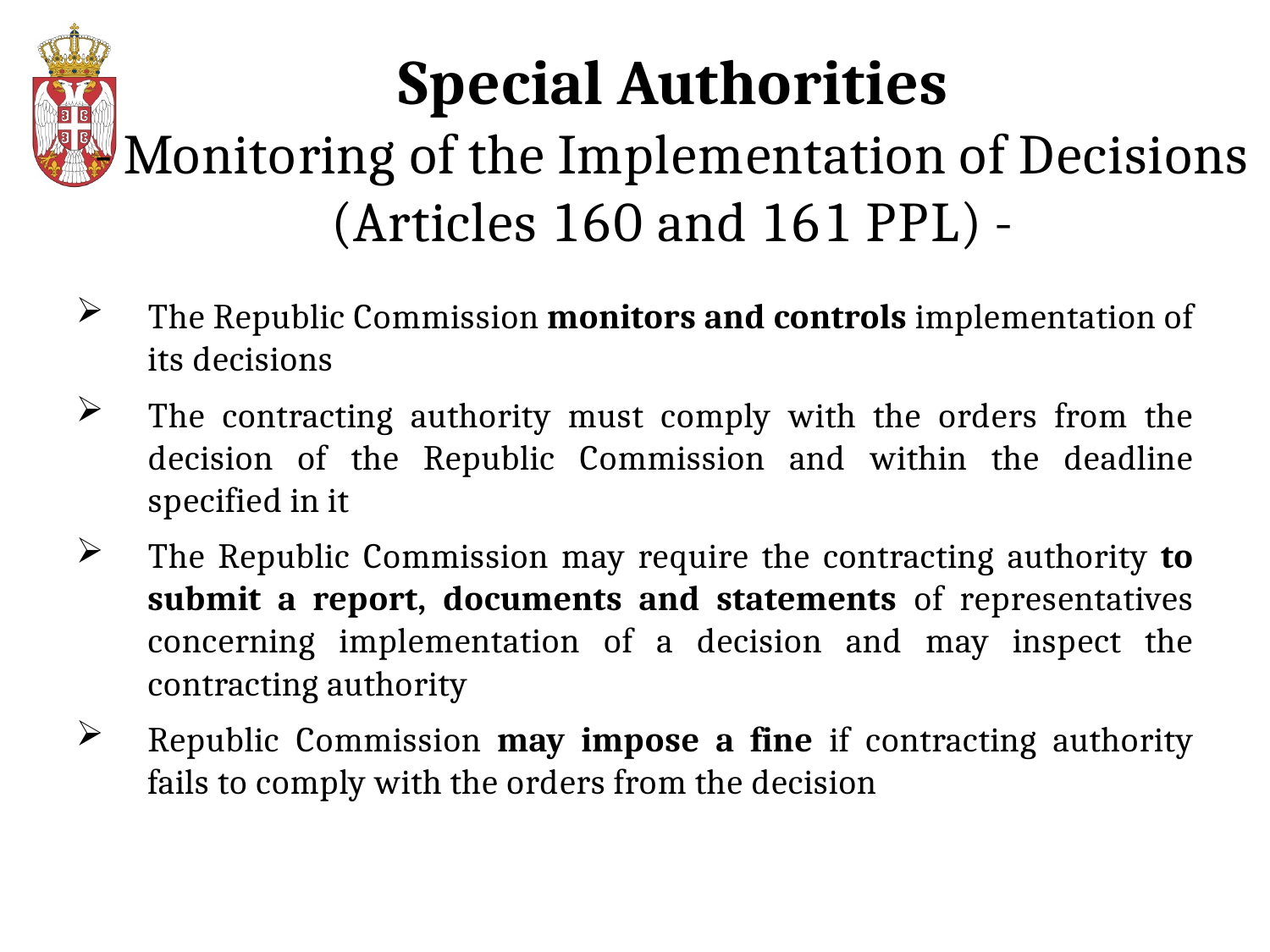

# Special Authorities - Monitoring of the Implementation of Decisions (Articles 160 and 161 PPL) -

The Republic Commission monitors and controls implementation of its decisions
The contracting authority must comply with the orders from the decision of the Republic Commission and within the deadline specified in it
The Republic Commission may require the contracting authority to submit a report, documents and statements of representatives concerning implementation of a decision and may inspect the contracting authority
Republic Commission may impose a fine if contracting authority fails to comply with the orders from the decision